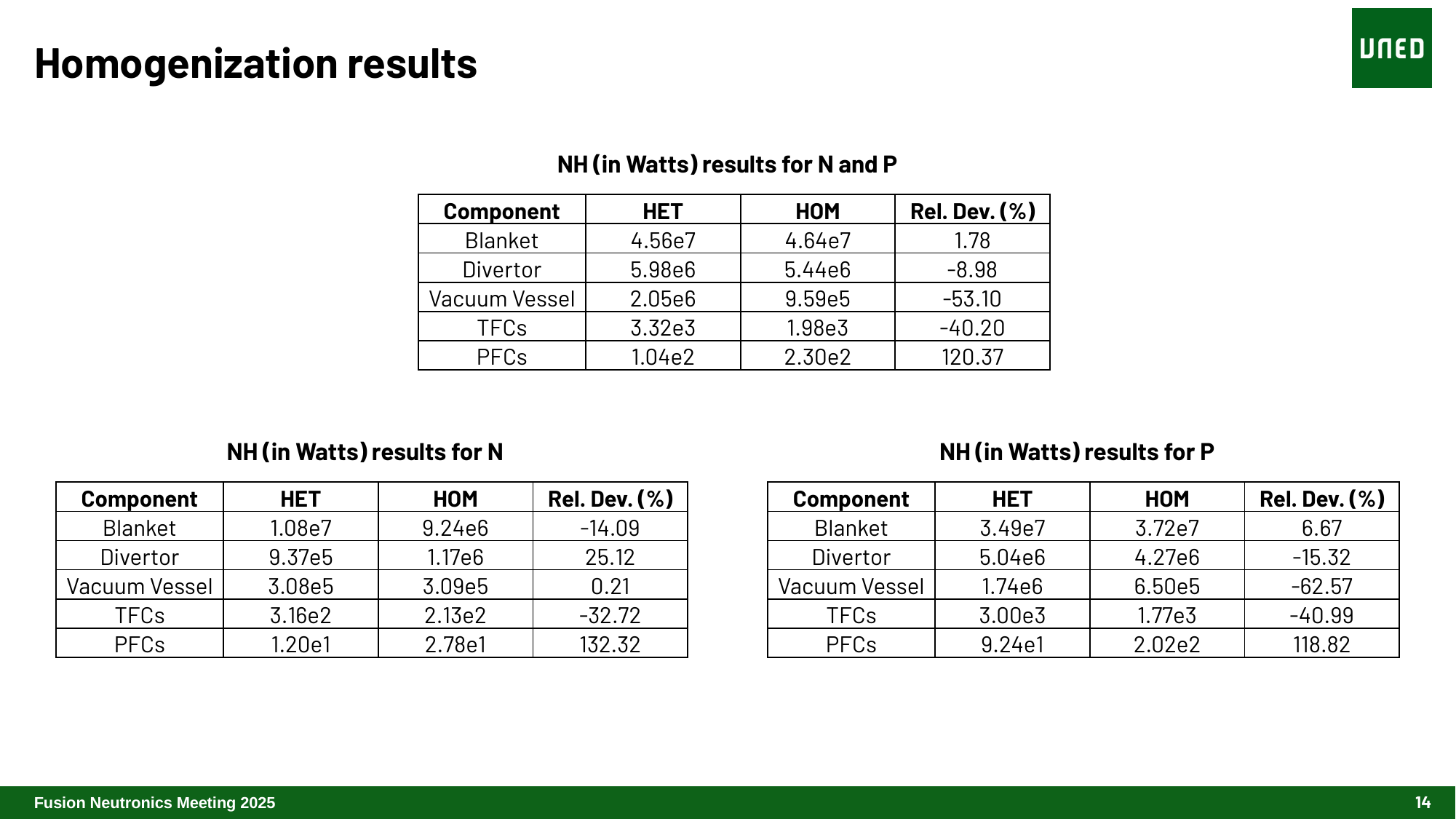

# Homogenization results
NH (in Watts) results for N and P
| Component | HET | HOM | Rel. Dev. (%) |
| --- | --- | --- | --- |
| Blanket | 4.56e7 | 4.64e7 | 1.78 |
| Divertor | 5.98e6 | 5.44e6 | -8.98 |
| Vacuum Vessel | 2.05e6 | 9.59e5 | -53.10 |
| TFCs | 3.32e3 | 1.98e3 | -40.20 |
| PFCs | 1.04e2 | 2.30e2 | 120.37 |
NH (in Watts) results for N
NH (in Watts) results for P
| Component | HET | HOM | Rel. Dev. (%) |
| --- | --- | --- | --- |
| Blanket | 1.08e7 | 9.24e6 | -14.09 |
| Divertor | 9.37e5 | 1.17e6 | 25.12 |
| Vacuum Vessel | 3.08e5 | 3.09e5 | 0.21 |
| TFCs | 3.16e2 | 2.13e2 | -32.72 |
| PFCs | 1.20e1 | 2.78e1 | 132.32 |
| Component | HET | HOM | Rel. Dev. (%) |
| --- | --- | --- | --- |
| Blanket | 3.49e7 | 3.72e7 | 6.67 |
| Divertor | 5.04e6 | 4.27e6 | -15.32 |
| Vacuum Vessel | 1.74e6 | 6.50e5 | -62.57 |
| TFCs | 3.00e3 | 1.77e3 | -40.99 |
| PFCs | 9.24e1 | 2.02e2 | 118.82 |
14